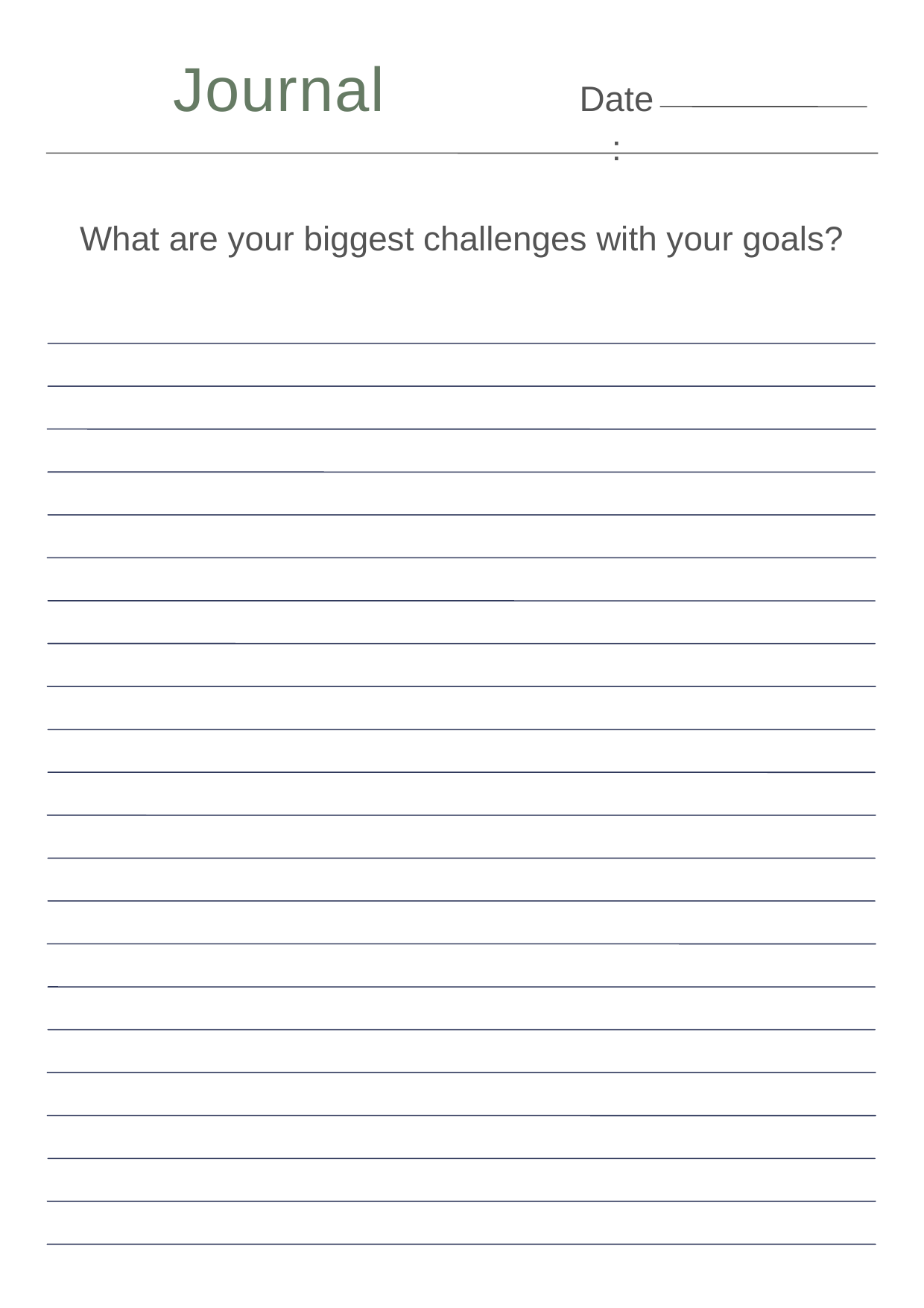

Journal
Date:

What are your biggest challenges with your goals?